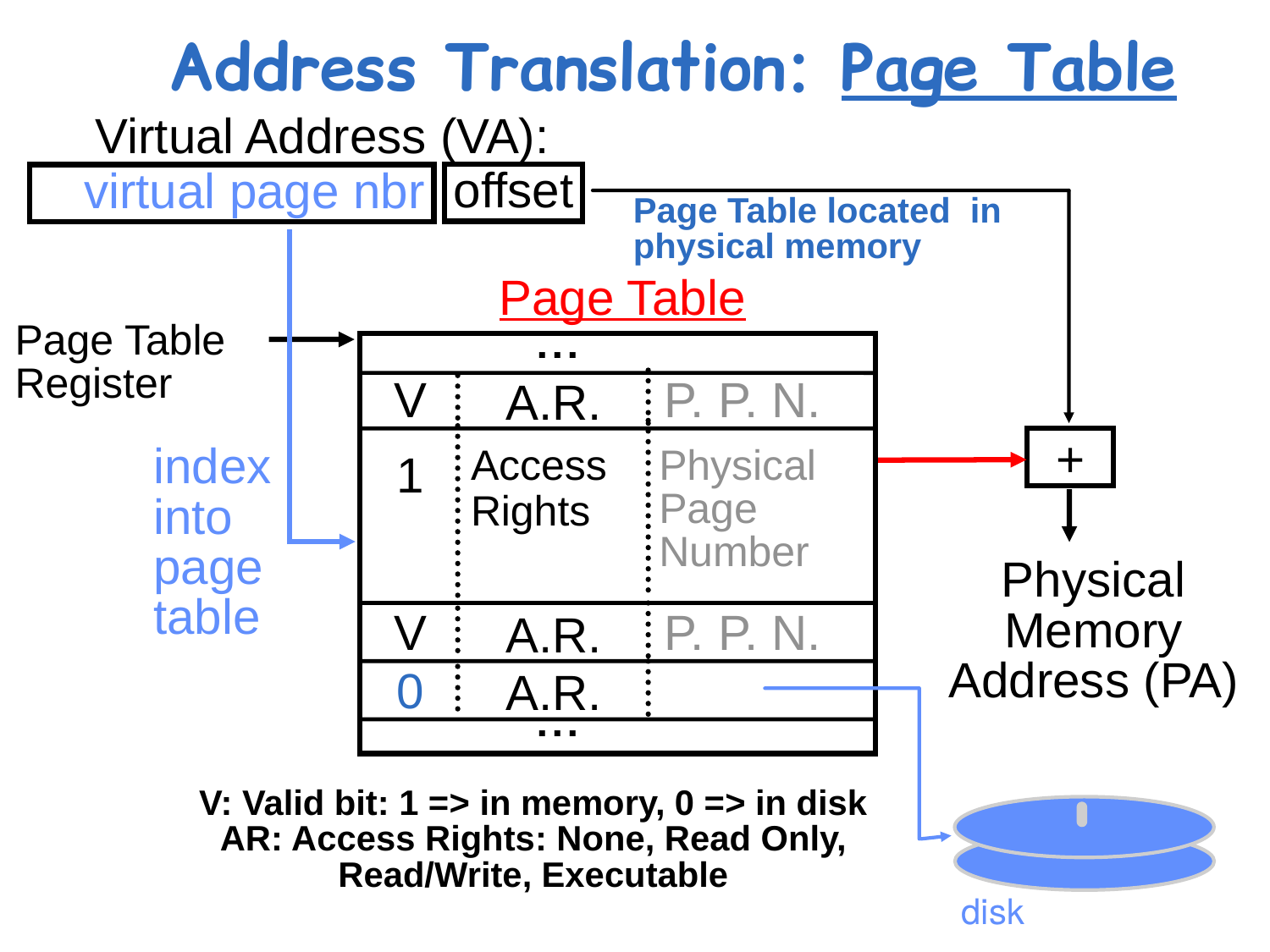

# Address Translation: Page Table
Virtual Address (VA):
offset
virtual page nbr

Page Table located  in physical memory

index
into
page
table
Page Table
...
Page Table
Register

V
A.R.
P. P. N.

+
Access
Rights
Physical
Page
Number
1

Physical
Memory
Address (PA)

V
A.R.
P. P. N.

0
A.R.

...

V: Valid bit: 1 => in memory, 0 => in disk
AR: Access Rights: None, Read Only, Read/Write, Executable

disk